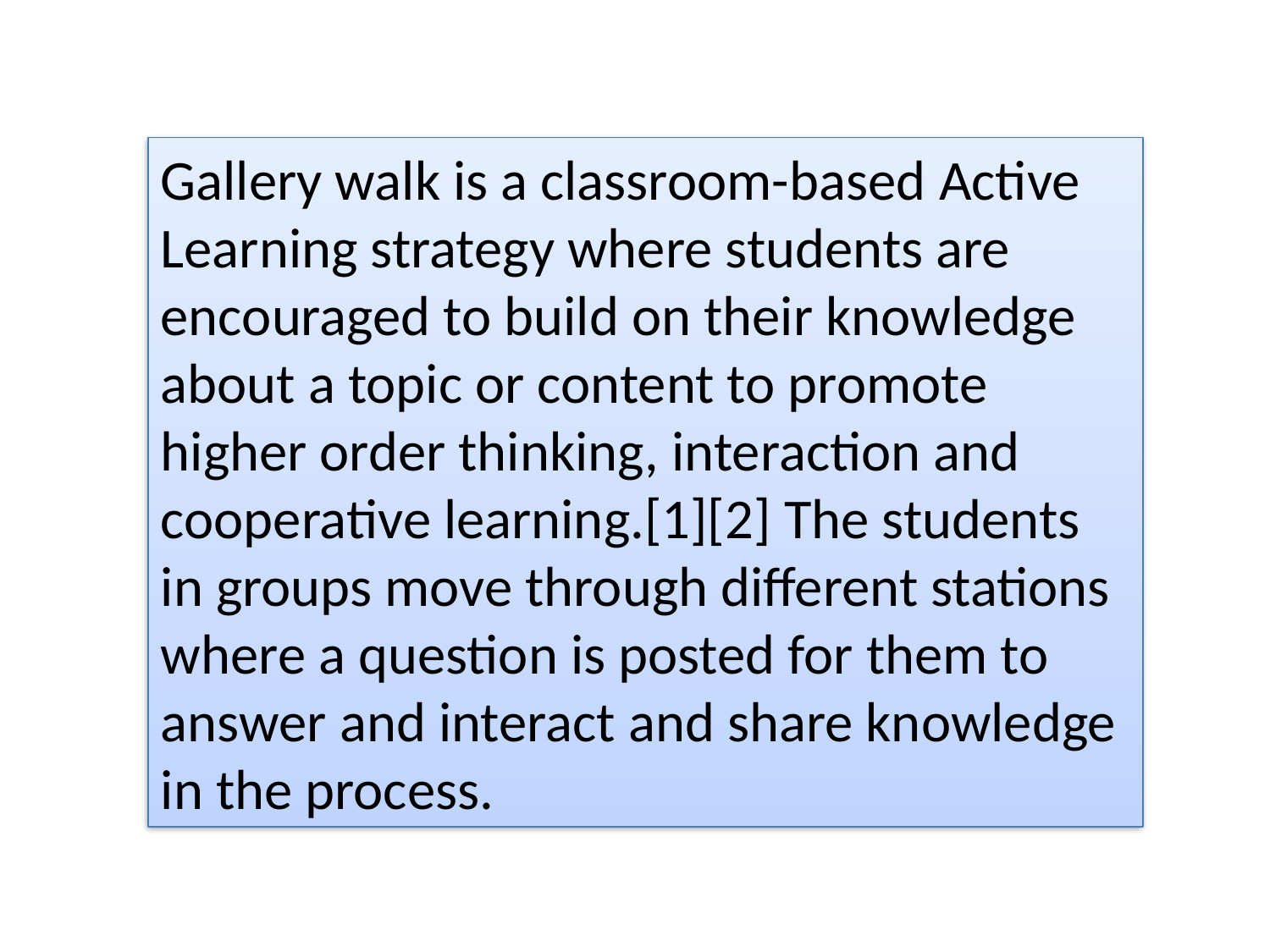

Gallery walk is a classroom-based Active Learning strategy where students are encouraged to build on their knowledge about a topic or content to promote higher order thinking, interaction and cooperative learning.[1][2] The students in groups move through different stations where a question is posted for them to answer and interact and share knowledge in the process.